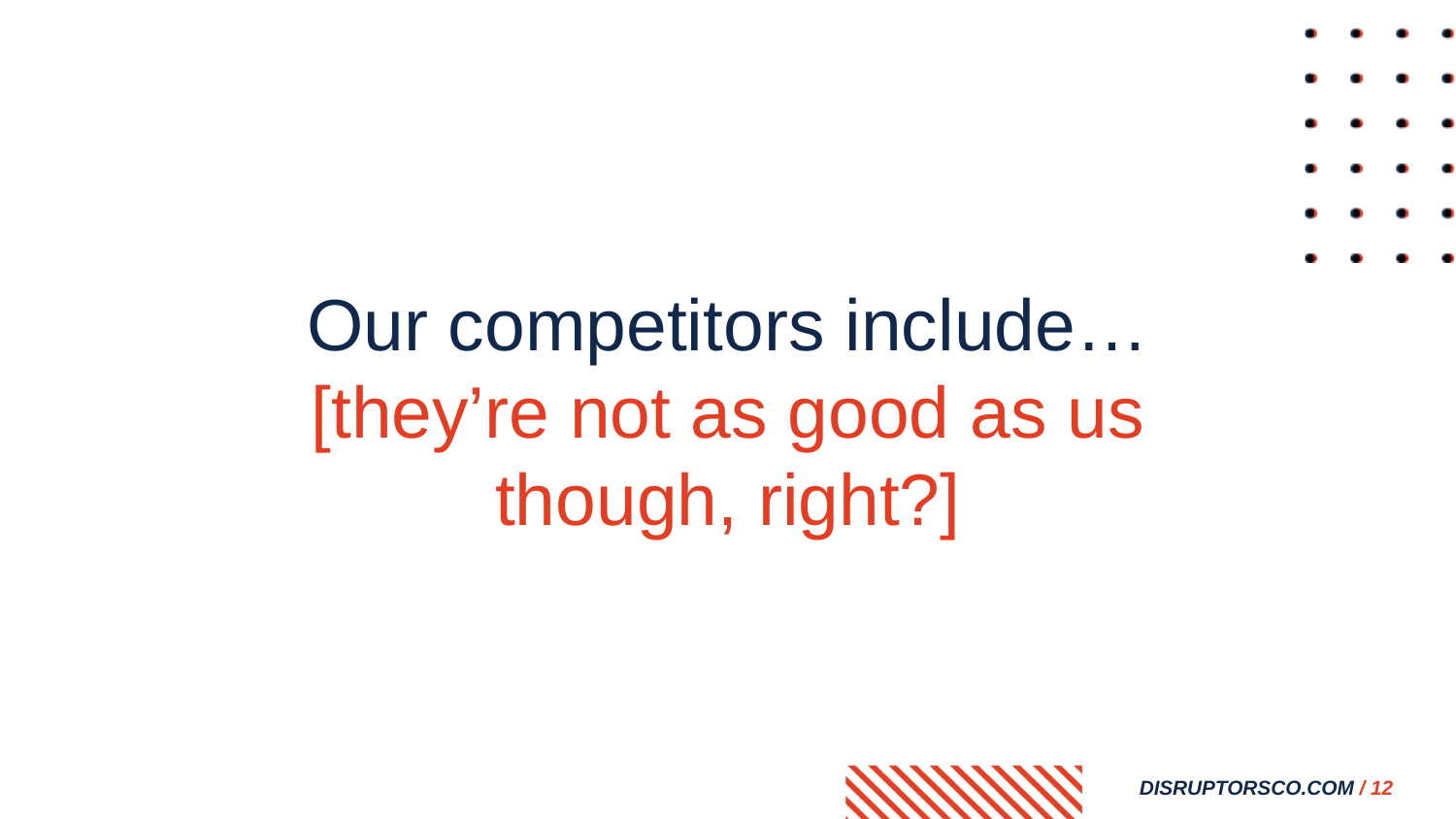

Our competitors include…
[they’re not as good as us though, right?]